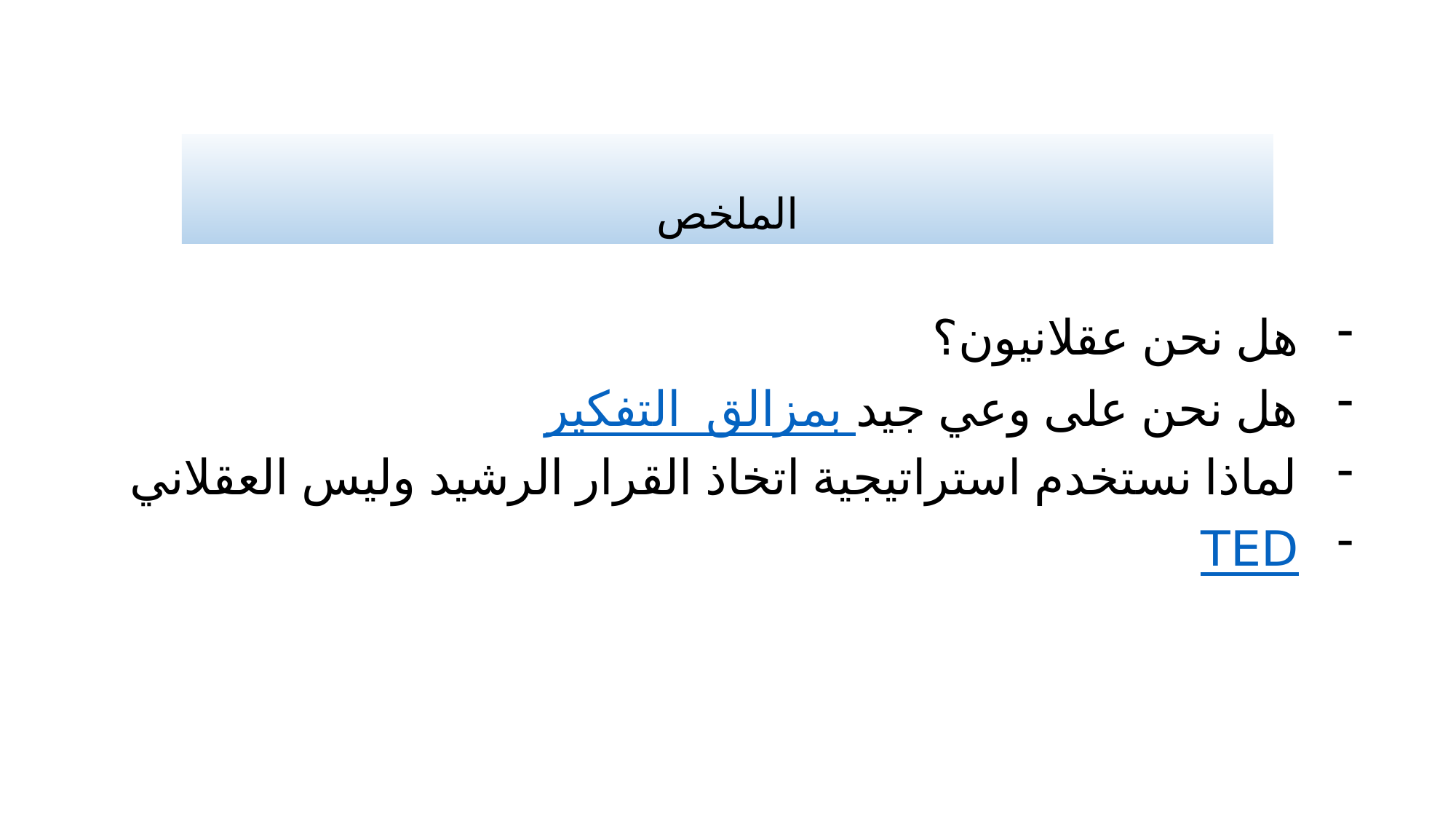

# الملخص
هل نحن عقلانيون؟
هل نحن على وعي جيد بمزالق التفكير
لماذا نستخدم استراتيجية اتخاذ القرار الرشيد وليس العقلاني
TED